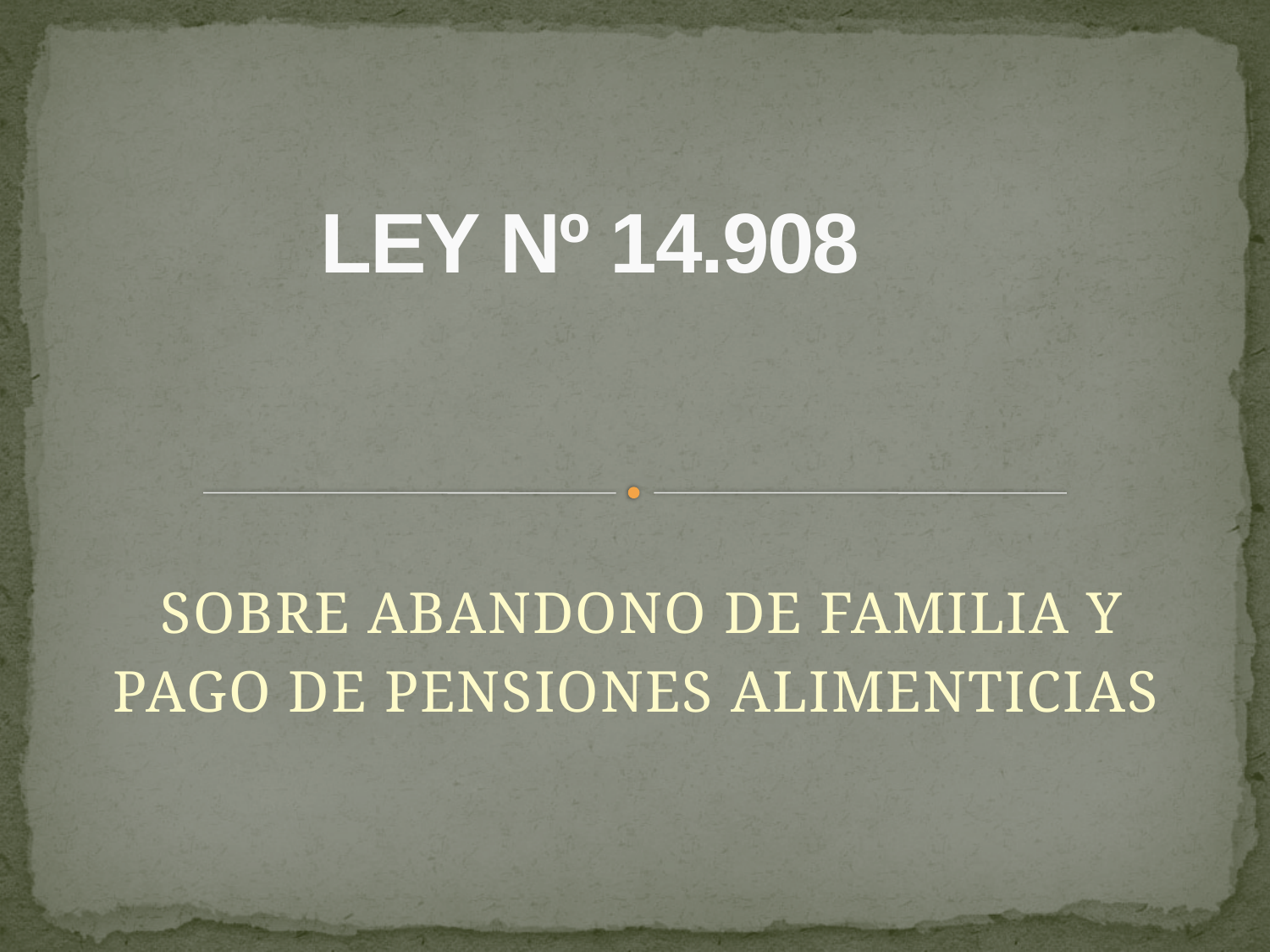

# LEY Nº 14.908

 SOBRE ABANDONO DE FAMILIA Y
PAGO DE PENSIONES ALIMENTICIAS